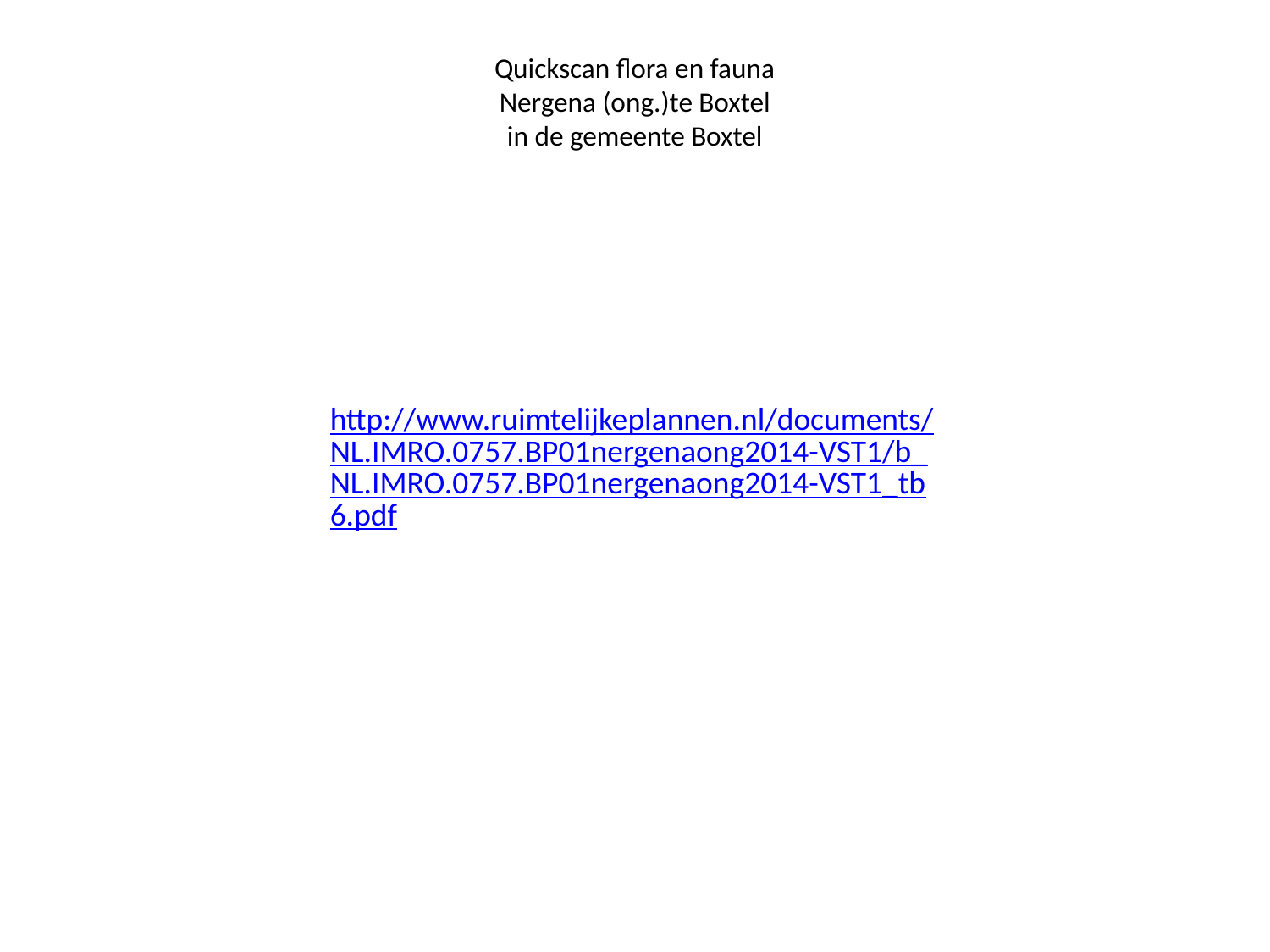

# Quickscan flora en fauna Nergena (ong.)te Boxtel in de gemeente Boxtel

http://www.ruimtelijkeplannen.nl/documents/NL.IMRO.0757.BP01nergenaong2014-VST1/b_NL.IMRO.0757.BP01nergenaong2014-VST1_tb6.pdf